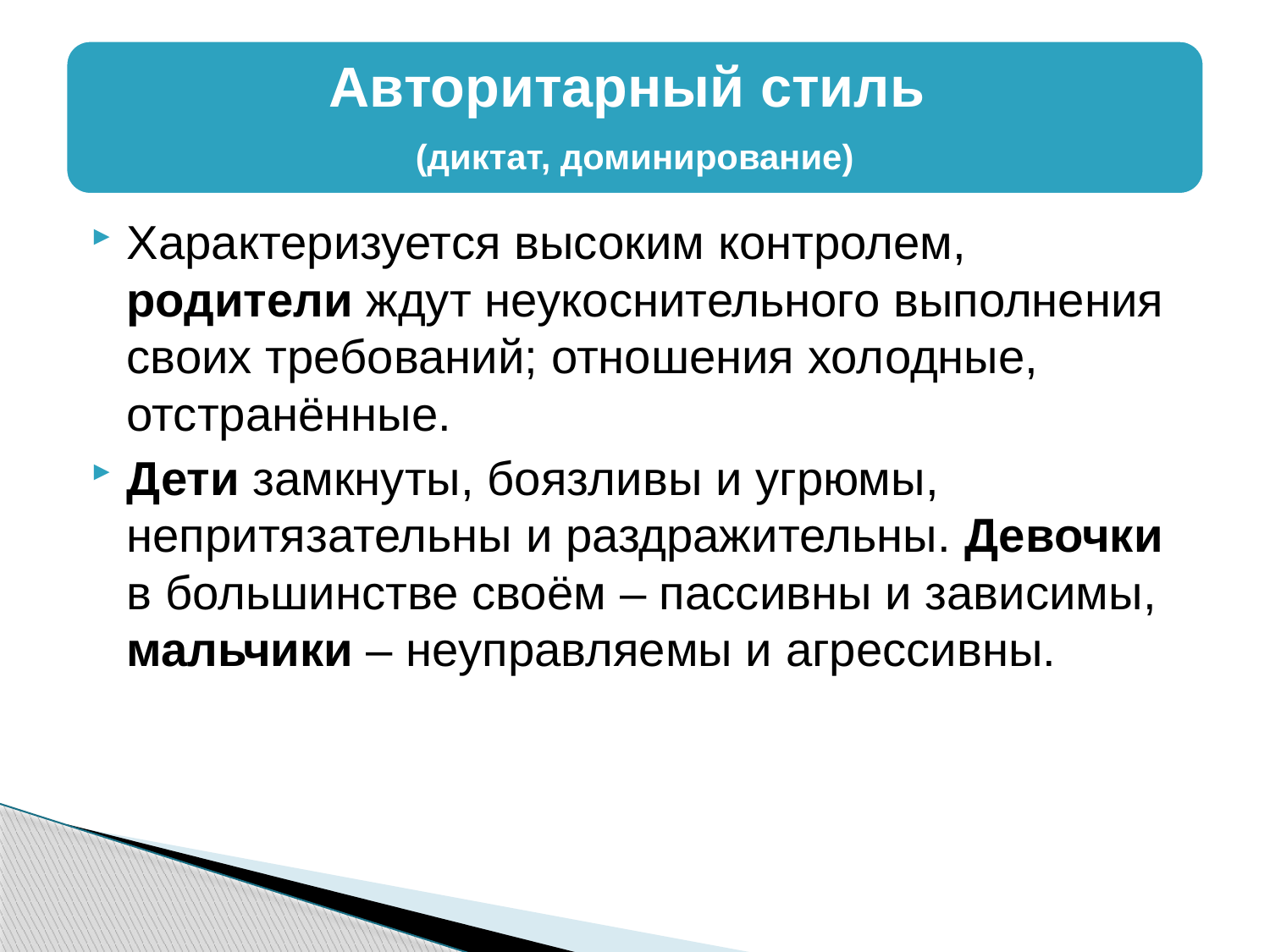

Авторитарный стиль
(диктат, доминирование)
Характеризуется высоким контролем, родители ждут неукоснительного выполнения своих требований; отношения холодные, отстранённые.
Дети замкнуты, боязливы и угрюмы, непритязательны и раздражительны. Девочки в большинстве своём – пассивны и зависимы, мальчики – неуправляемы и агрессивны.